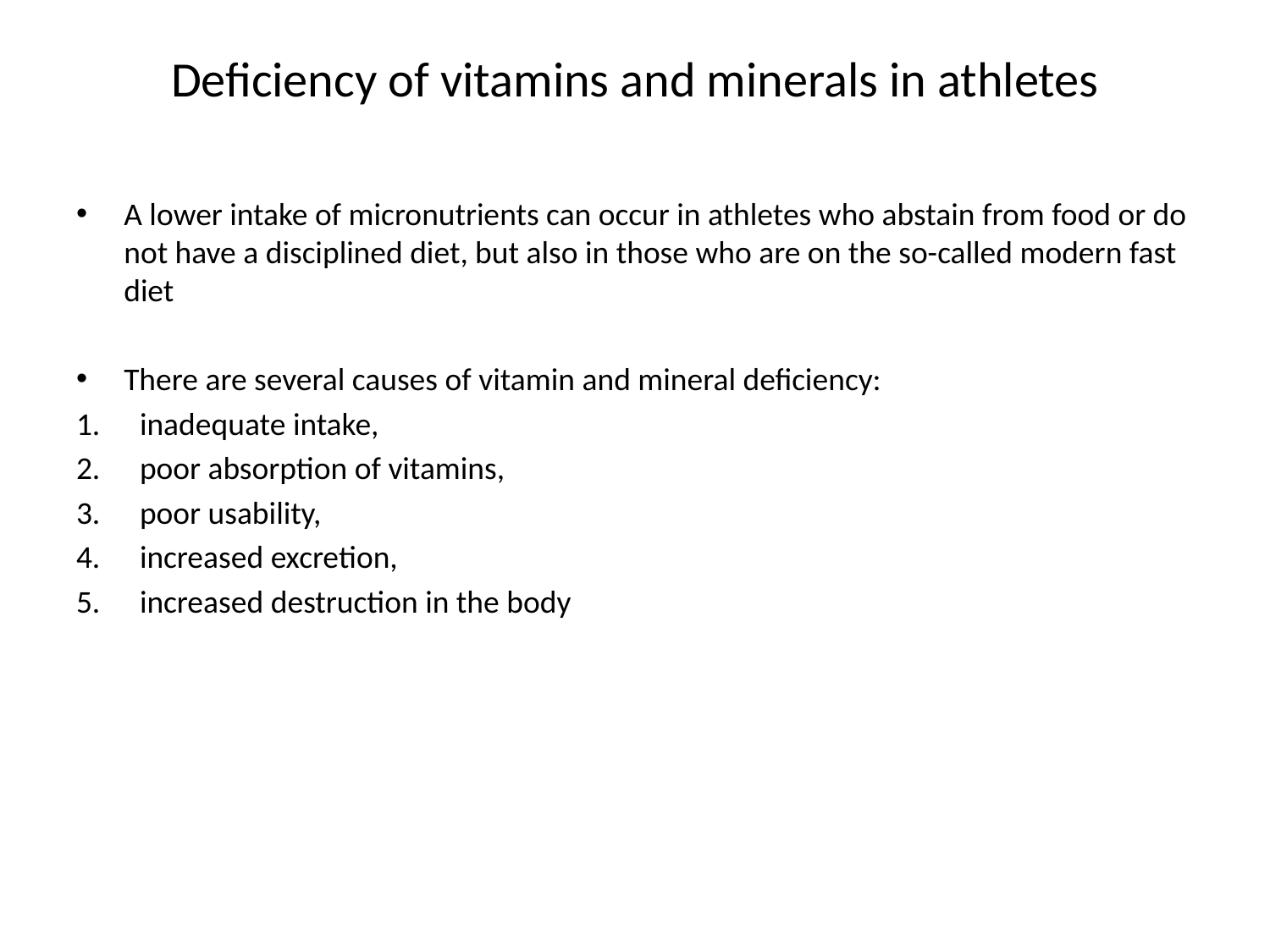

# Deficiency of vitamins and minerals in athletes
A lower intake of micronutrients can occur in athletes who abstain from food or do not have a disciplined diet, but also in those who are on the so-called modern fast diet

There are several causes of vitamin and mineral deficiency:
inadequate intake,
poor absorption of vitamins,
poor usability,
increased excretion,
increased destruction in the body